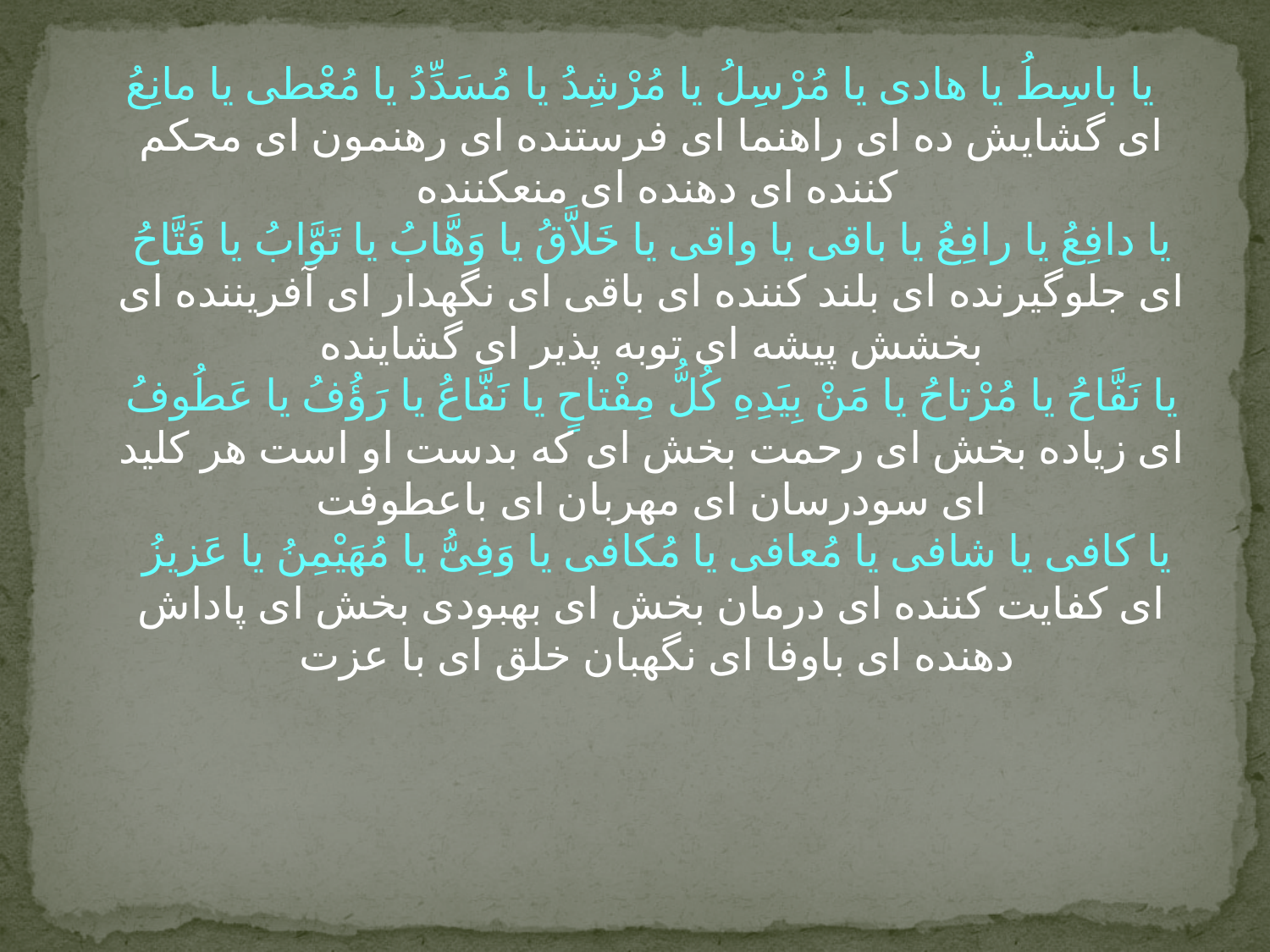

#
یا باسِطُ یا هادى‏ یا مُرْسِلُ یا مُرْشِدُ یا مُسَدِّدُ یا مُعْطى‏ یا مانِعُ
اى گشایش ‏ده اى راهنما اى فرستنده اى رهنمون اى محکم ‏کننده اى دهنده اى منع‏کننده ‏
یا دافِعُ یا رافِعُ یا باقى‏ یا واقى‏ یا خَلاَّقُ یا وَهَّابُ یا تَوَّابُ یا فَتَّاحُ‏
اى جلوگیرنده اى بلند کننده اى باقى اى نگهدار اى آفریننده اى بخشش پیشه اى توبه پذیر اى گشاینده‏
یا نَفَّاحُ یا مُرْتاحُ یا مَنْ بِیَدِهِ کُلُّ مِفْتاحٍ یا نَفَّاعُ یا رَؤُفُ یا عَطُوفُ
اى زیاده بخش اى رحمت بخش اى که بدست او است هر کلید اى سودرسان اى مهربان اى باعطوفت‏
یا کافى‏ یا شافى‏ یا مُعافى‏ یا مُکافى‏ یا وَفِىُّ یا مُهَیْمِنُ یا عَزیزُ
اى کفایت کننده اى درمان بخش اى بهبودى ‏بخش اى پاداش دهنده اى باوفا اى نگهبان خلق اى با عزت ‏